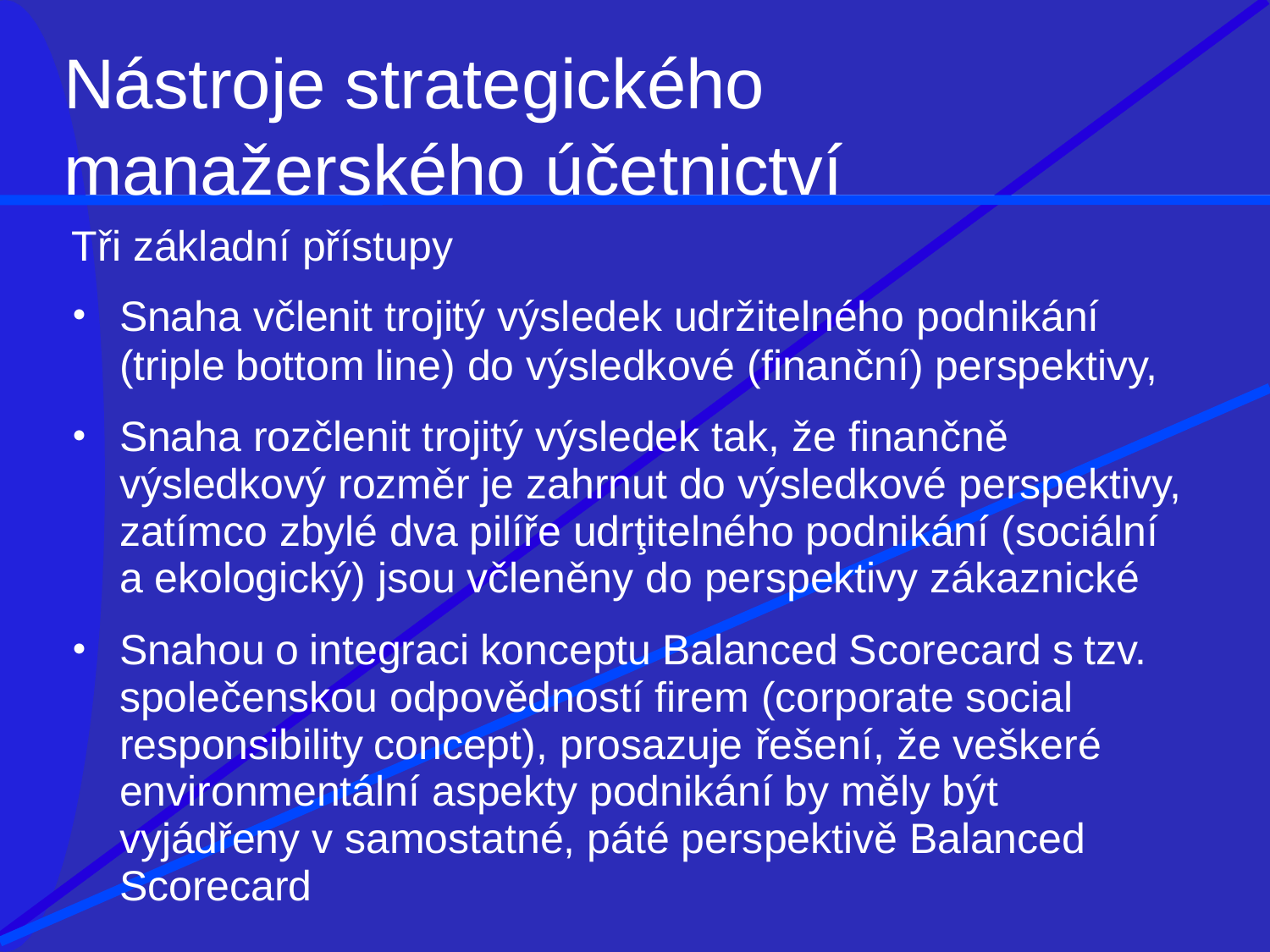

# Nástroje strategického manažerského účetnictví
Tři základní přístupy
Snaha včlenit trojitý výsledek udržitelného podnikání
(triple bottom line) do výsledkové (finanční) perspektivy,
Snaha rozčlenit trojitý výsledek tak, že finančně výsledkový rozměr je zahrnut do výsledkové perspektivy, zatímco zbylé dva pilíře udrţitelného podnikání (sociální a ekologický) jsou včleněny do perspektivy zákaznické
Snahou o integraci konceptu Balanced Scorecard s tzv. společenskou odpovědností firem (corporate social responsibility concept), prosazuje řešení, že veškeré environmentální aspekty podnikání by měly být vyjádřeny v samostatné, páté perspektivě Balanced Scorecard